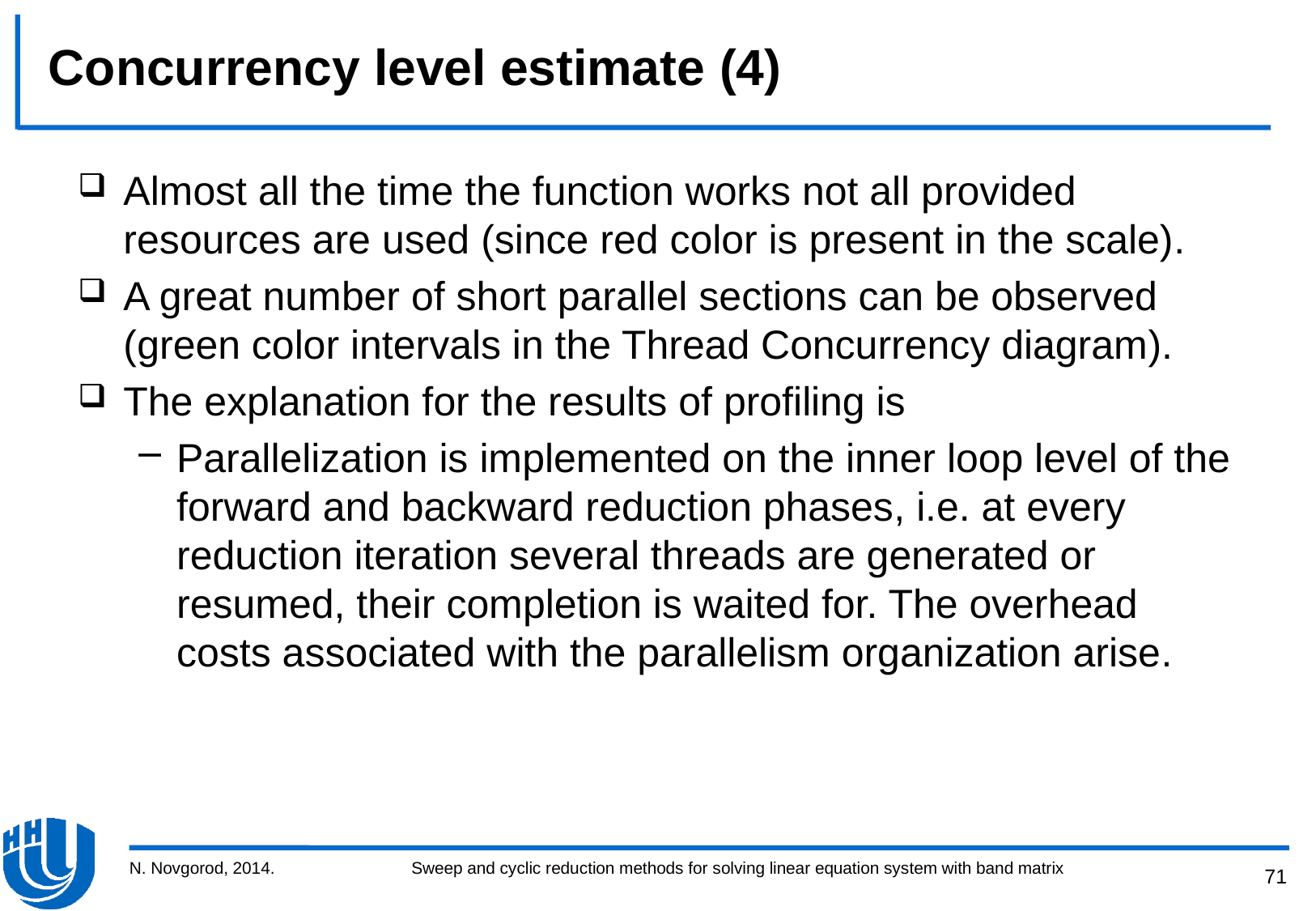

# Concurrency level estimate (4)
Almost all the time the function works not all provided resources are used (since red color is present in the scale).
A great number of short parallel sections can be observed (green color intervals in the Thread Concurrency diagram).
The explanation for the results of profiling is
Parallelization is implemented on the inner loop level of the forward and backward reduction phases, i.e. at every reduction iteration several threads are generated or resumed, their completion is waited for. The overhead costs associated with the parallelism organization arise.
N. Novgorod, 2014.
Sweep and cyclic reduction methods for solving linear equation system with band matrix